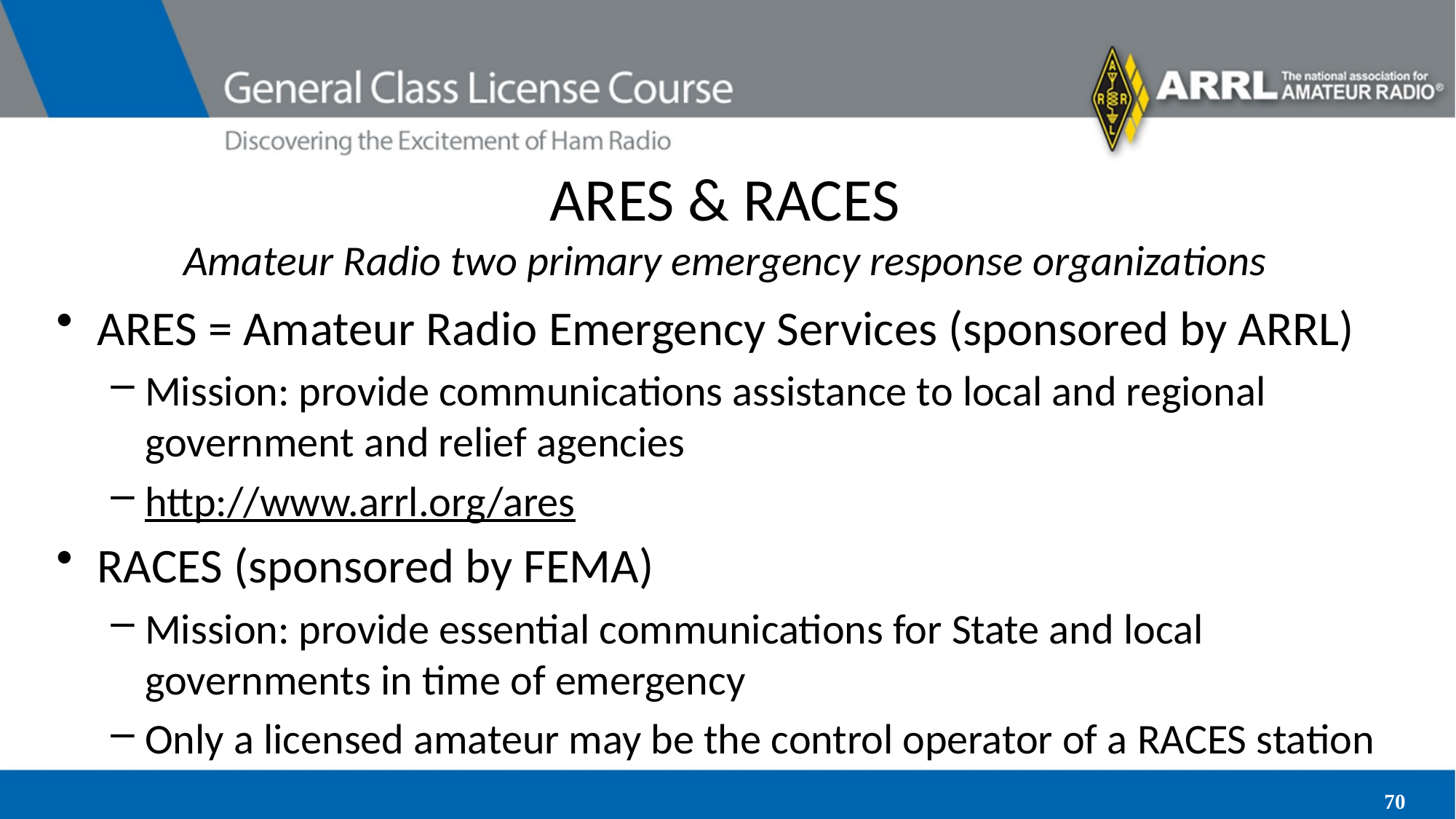

# ARES & RACES Amateur Radio two primary emergency response organizations
ARES = Amateur Radio Emergency Services (sponsored by ARRL)
Mission: provide communications assistance to local and regional government and relief agencies
http://www.arrl.org/ares
RACES (sponsored by FEMA)
Mission: provide essential communications for State and local governments in time of emergency
Only a licensed amateur may be the control operator of a RACES station